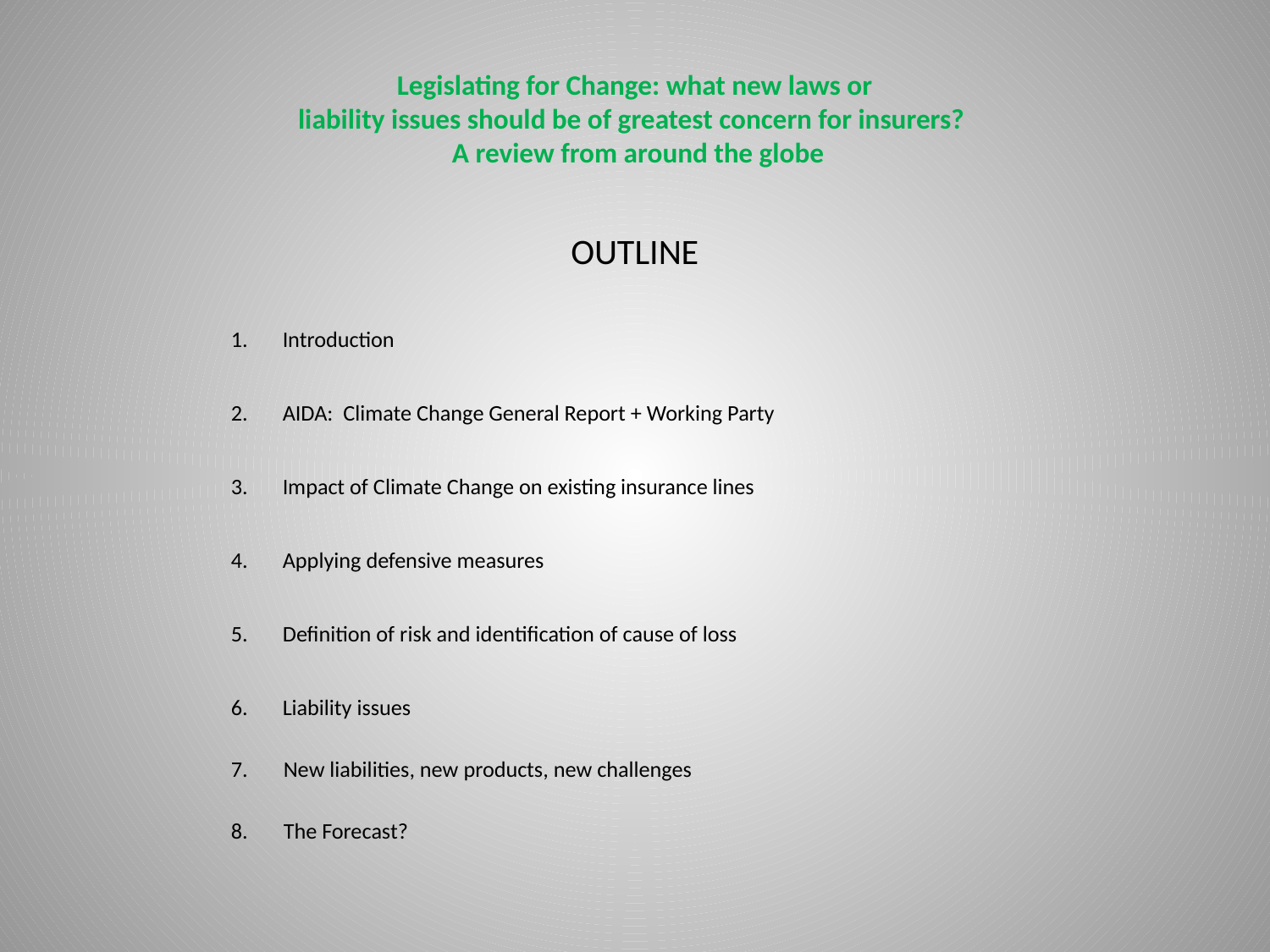

# Legislating for Change: what new laws or liability issues should be of greatest concern for insurers? A review from around the globe
OUTLINE

Introduction

AIDA:  Climate Change General Report + Working Party

Impact of Climate Change on existing insurance lines

Applying defensive measures

Definition of risk and identification of cause of loss

Liability issues

7.       New liabilities, new products, new challenges

8.       The Forecast?